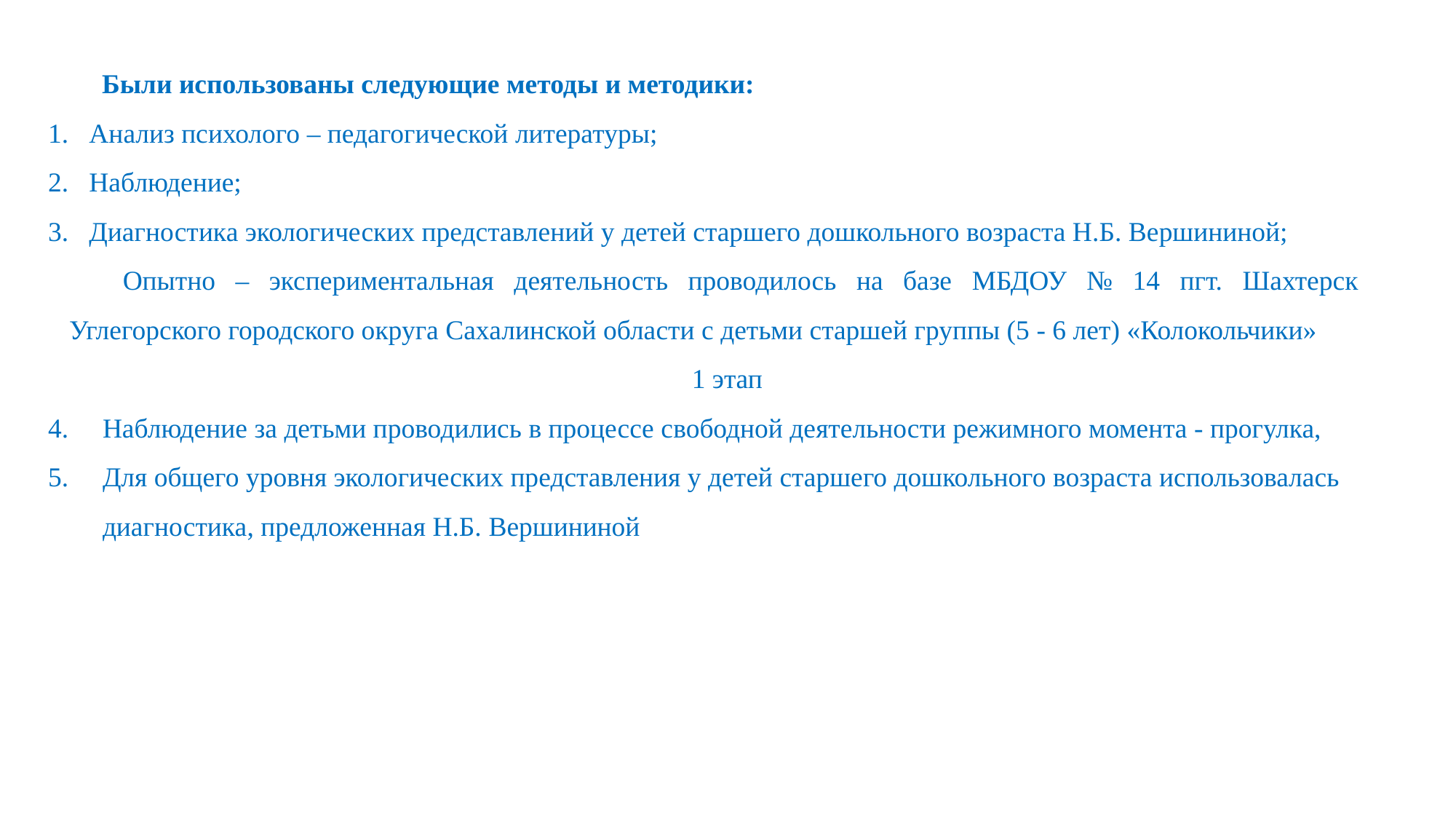

Были использованы следующие методы и методики:
Анализ психолого – педагогической литературы;
Наблюдение;
Диагностика экологических представлений у детей старшего дошкольного возраста Н.Б. Вершининой;
Опытно – экспериментальная деятельность проводилось на базе МБДОУ № 14 пгт. Шахтерск Углегорского городского округа Сахалинской области с детьми старшей группы (5 - 6 лет) «Колокольчики»
1 этап
Наблюдение за детьми проводились в процессе свободной деятельности режимного момента - прогулка,
Для общего уровня экологических представления у детей старшего дошкольного возраста использовалась диагностика, предложенная Н.Б. Вершининой